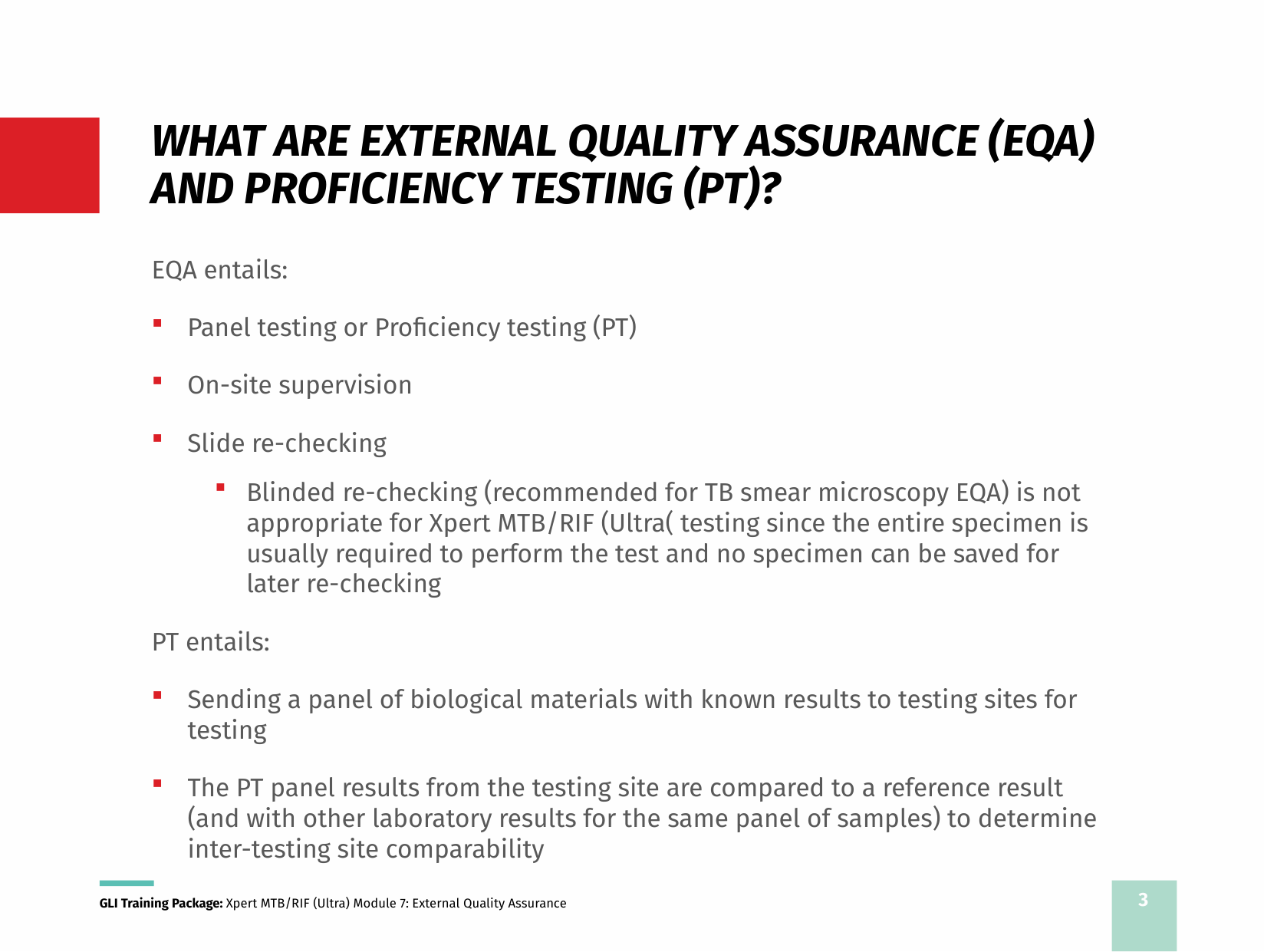

# WHAT ARE EXTERNAL QUALITY ASSURANCE (EQA) AND PROFICIENCY TESTING (PT)?
EQA entails:
Panel testing or Proficiency testing (PT)
On-site supervision
Slide re-checking
Blinded re-checking (recommended for TB smear microscopy EQA) is not appropriate for Xpert MTB/RIF (Ultra( testing since the entire specimen is usually required to perform the test and no specimen can be saved for later re-checking
PT entails:
Sending a panel of biological materials with known results to testing sites for testing
The PT panel results from the testing site are compared to a reference result (and with other laboratory results for the same panel of samples) to determine inter-testing site comparability